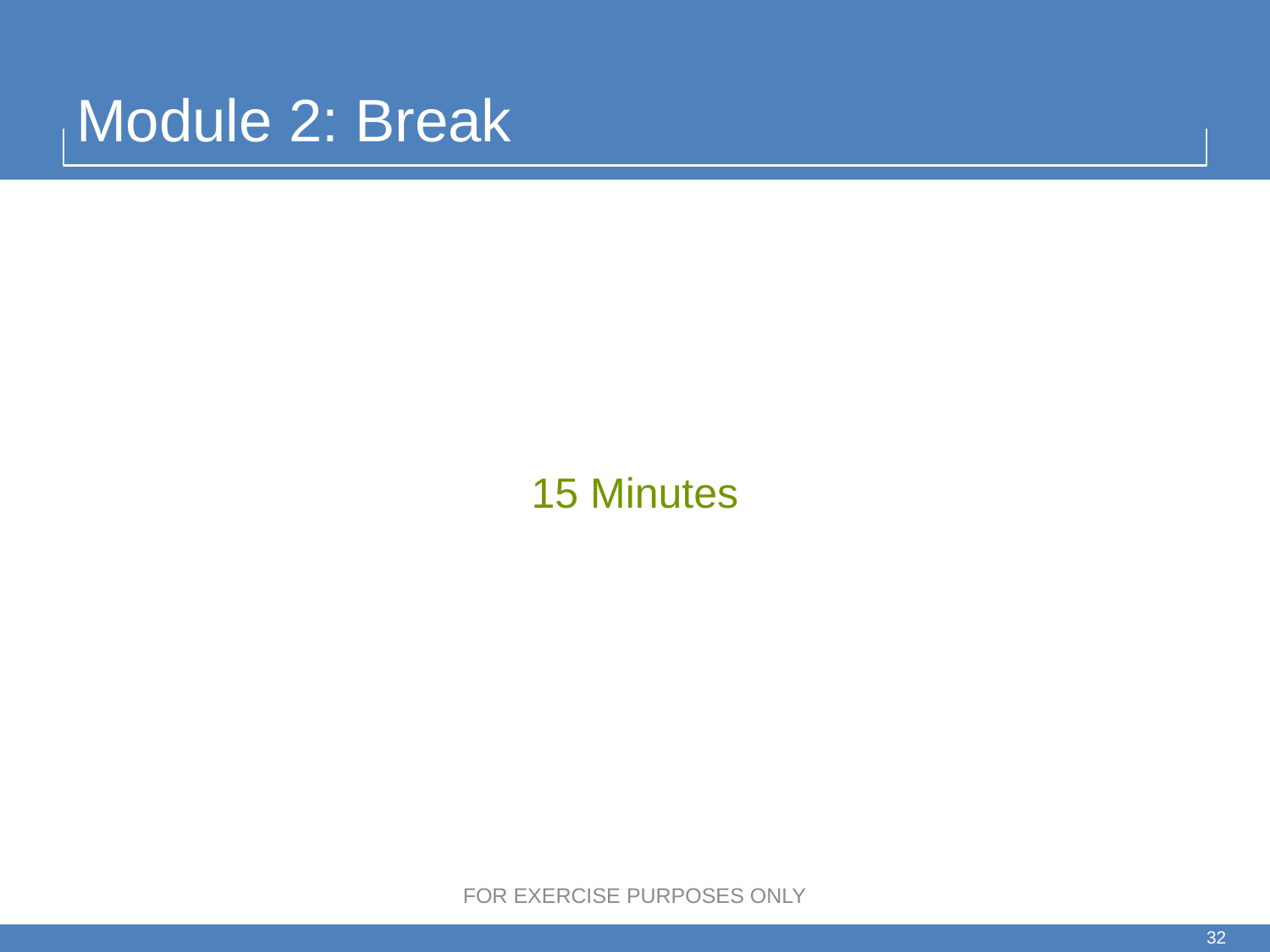

# Module 2: Break

15 Minutes

FOR EXERCISE PURPOSES ONLY